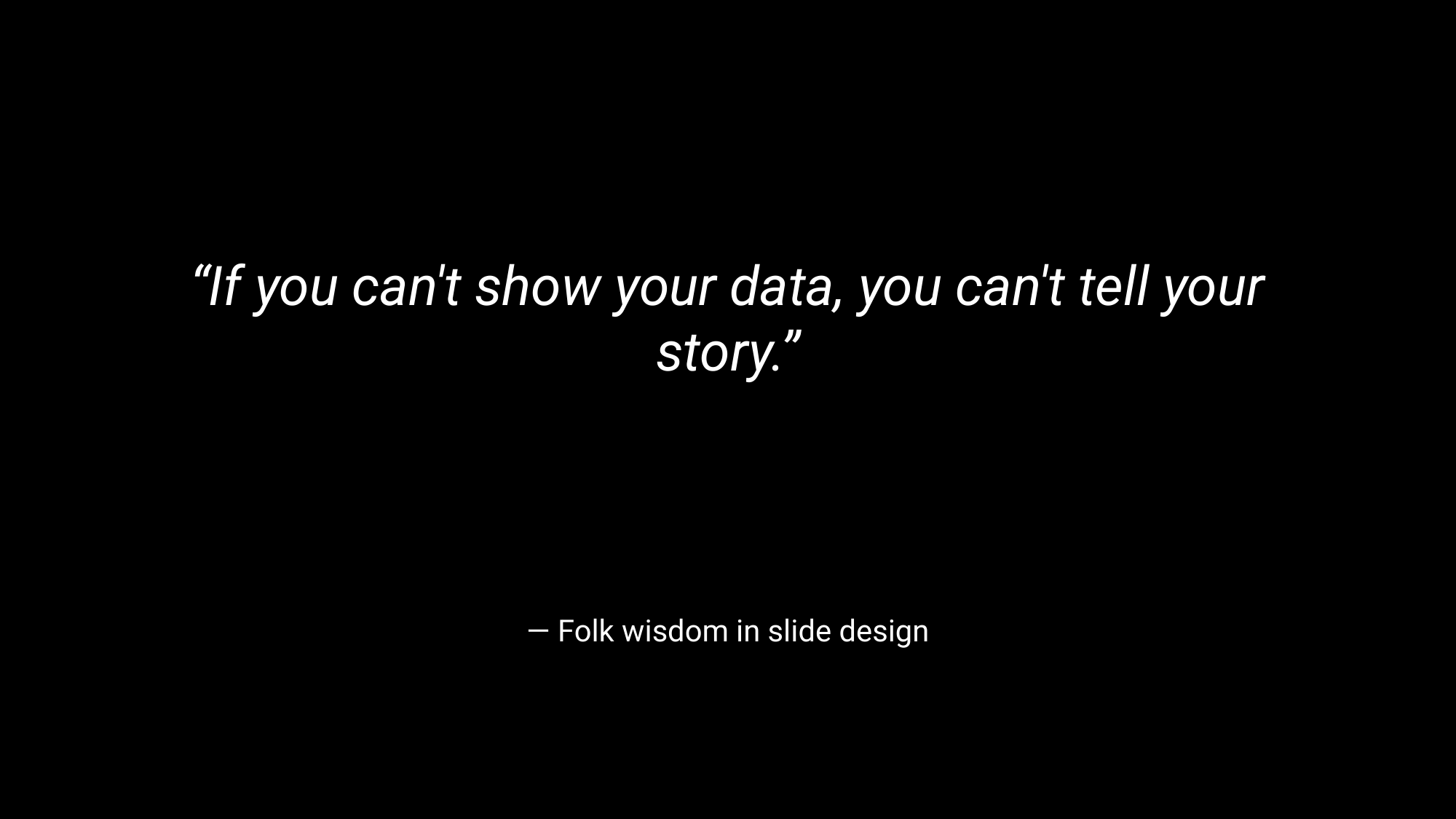

“If you can't show your data, you can't tell your story.”
— Folk wisdom in slide design